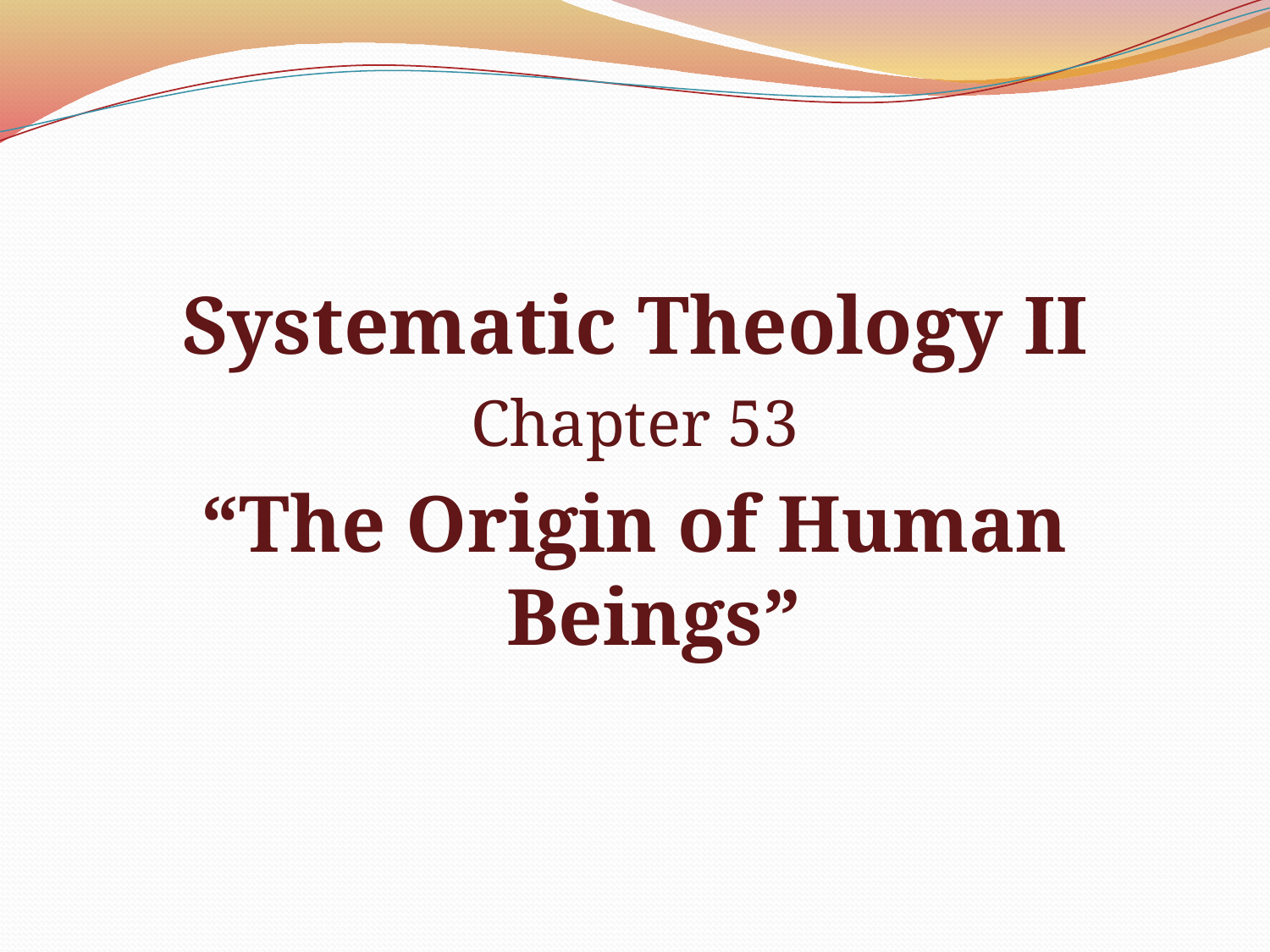

#
Systematic Theology II
Chapter 53
“The Origin of Human Beings”